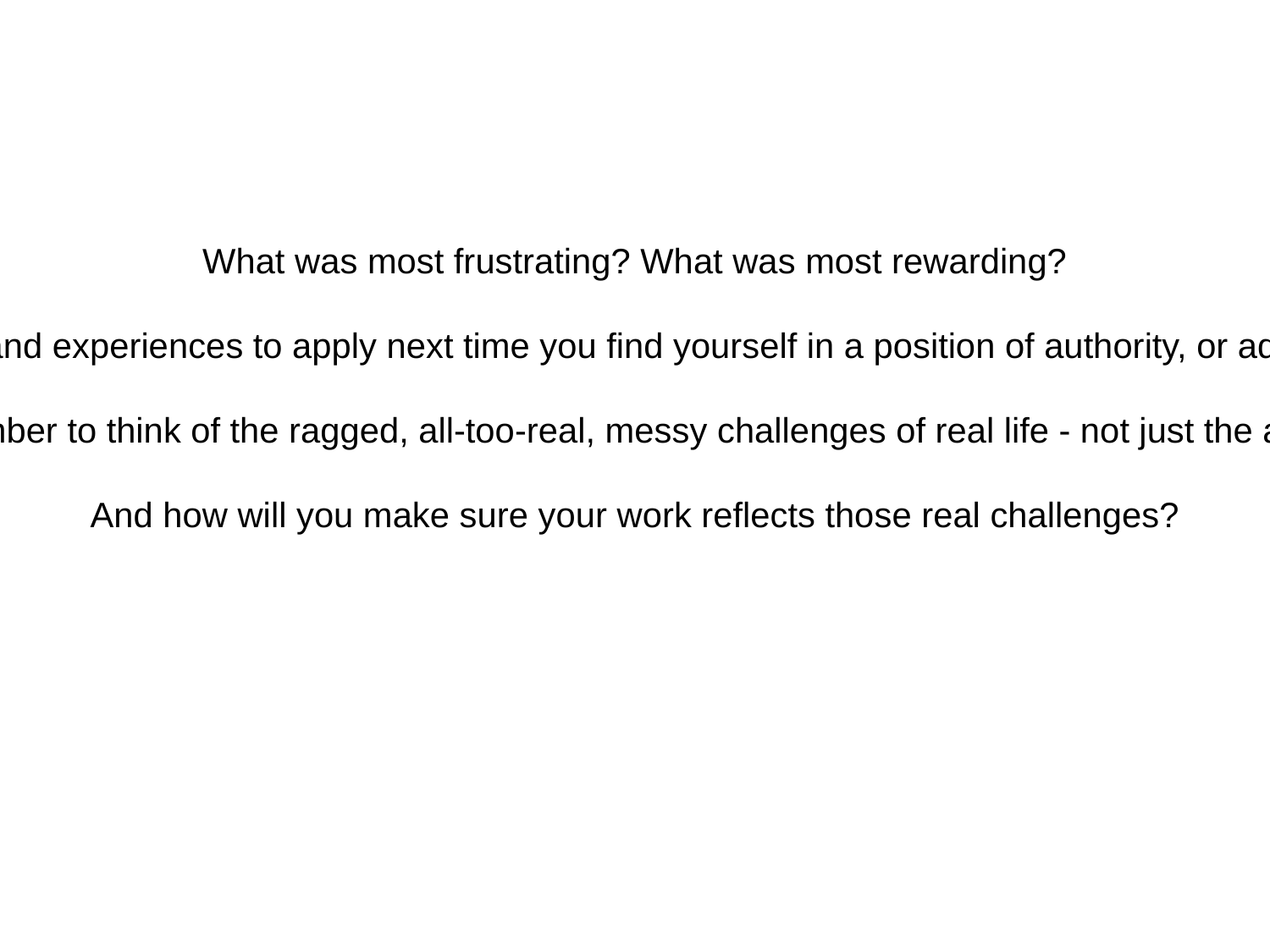

What was most frustrating? What was most rewarding?

What will you take away from your Island experiences to apply next time you find yourself in a position of authority, or advocacy, or directly facing a customer?

If you find yourself designing a library offer, will you remember to think of the ragged, all-too-real, messy challenges of real life - not just the airbrushed artists’ impressions and innovation buzzwords?

And how will you make sure your work reflects those real challenges?